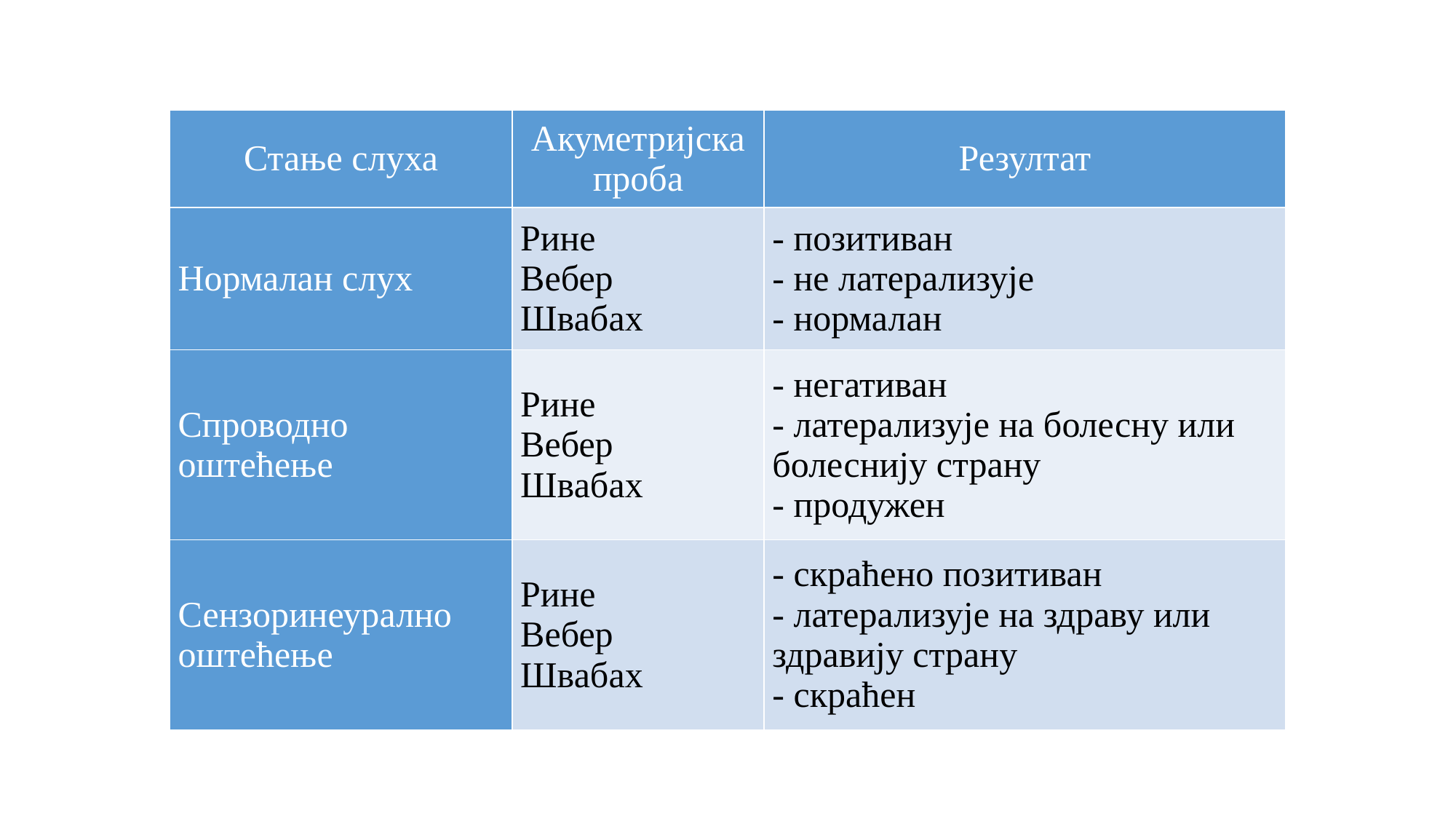

| Стање слуха | Акуметријска проба | Резултат |
| --- | --- | --- |
| Нормалан слух | Рине Вебер Швабах | - позитиван - не латерализује - нормалан |
| Спроводно оштећење | Рине Вебер Швабах | - негативан - латерализује на болесну или болеснију страну - продужен |
| Сензоринеурално оштећење | Рине Вебер Швабах | - скраћено позитиван - латерализује на здраву или здравију страну - скраћен |